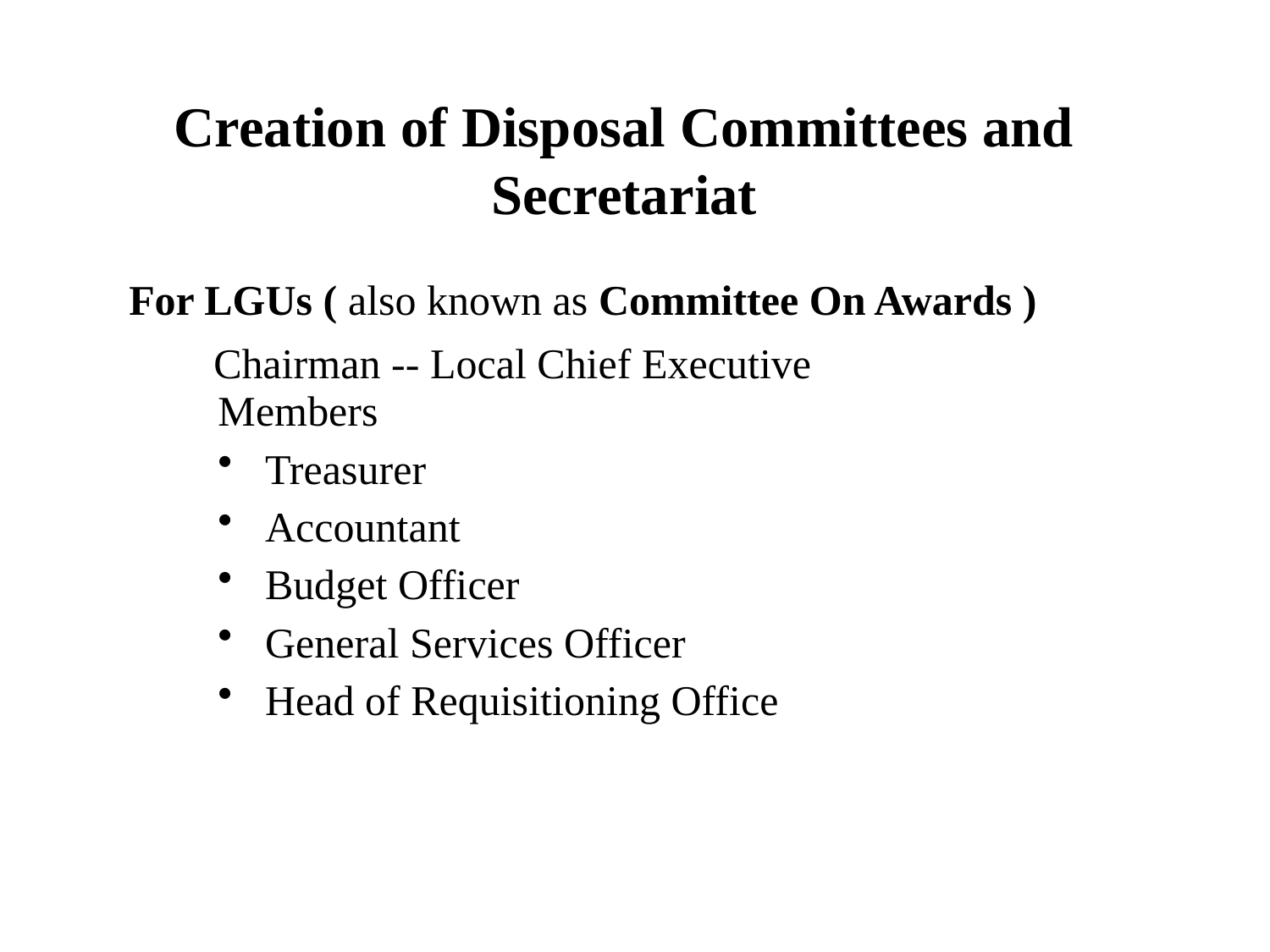

Creation of Disposal Committees and Secretariat
For LGUs ( also known as Committee On Awards )
Chairman -- Local Chief Executive
Members
Treasurer
Accountant
Budget Officer
General Services Officer
Head of Requisitioning Office